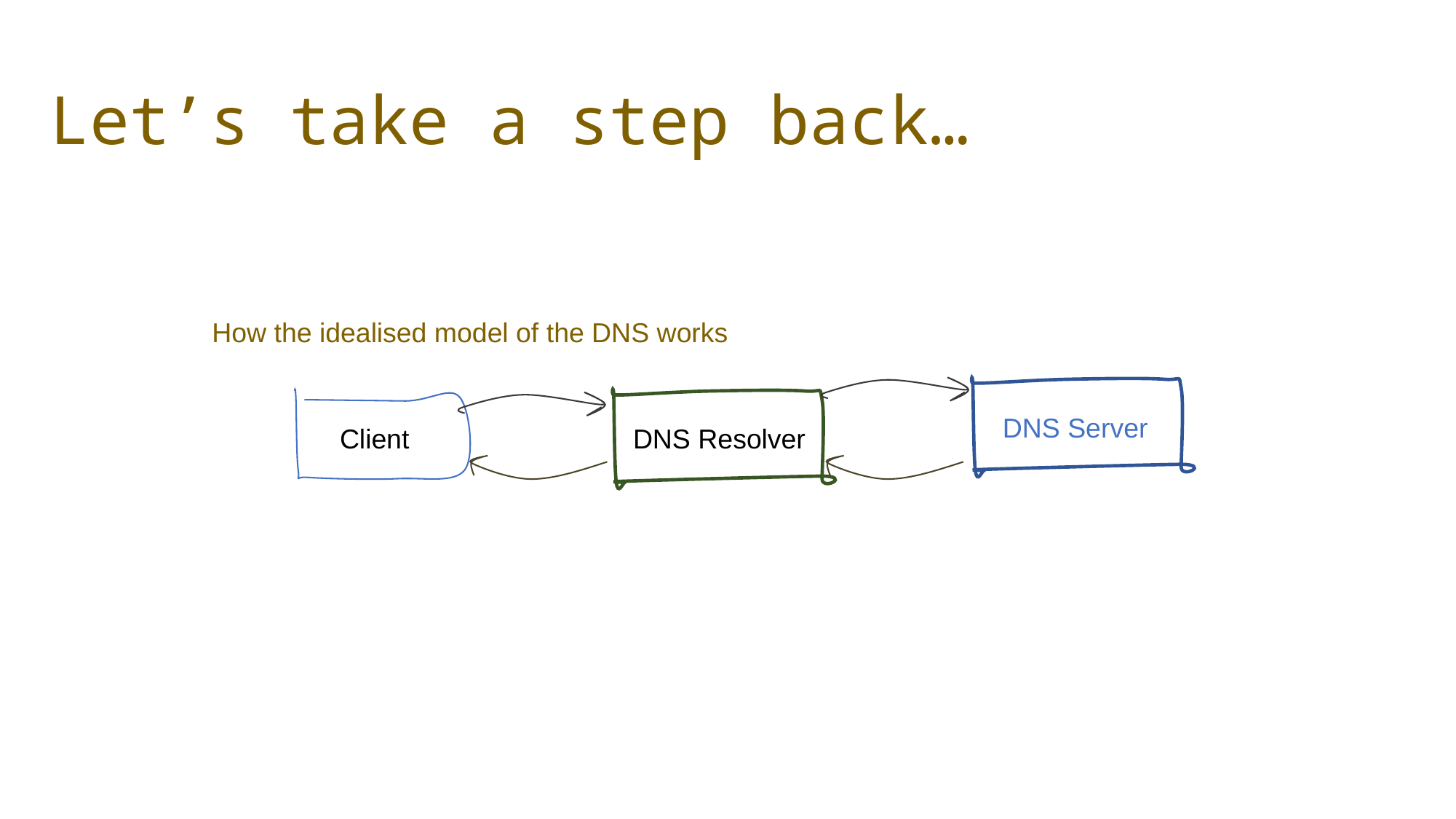

# Let’s take a step back…
How the idealised model of the DNS works

DNS Server
Client
DNS Resolver